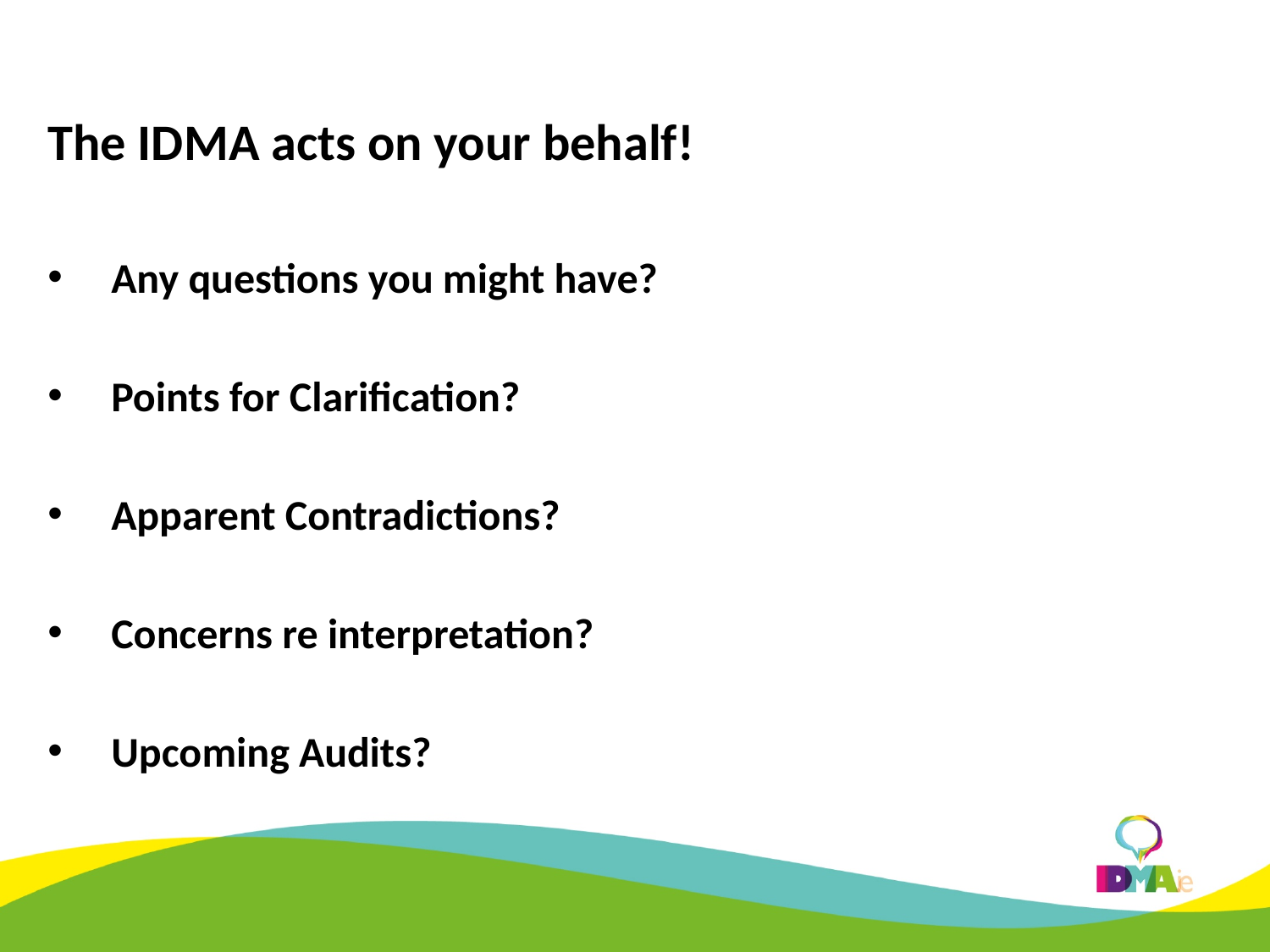

The IDMA acts on your behalf!

Any questions you might have?

Points for Clarification?

Apparent Contradictions?

Concerns re interpretation?

Upcoming Audits?